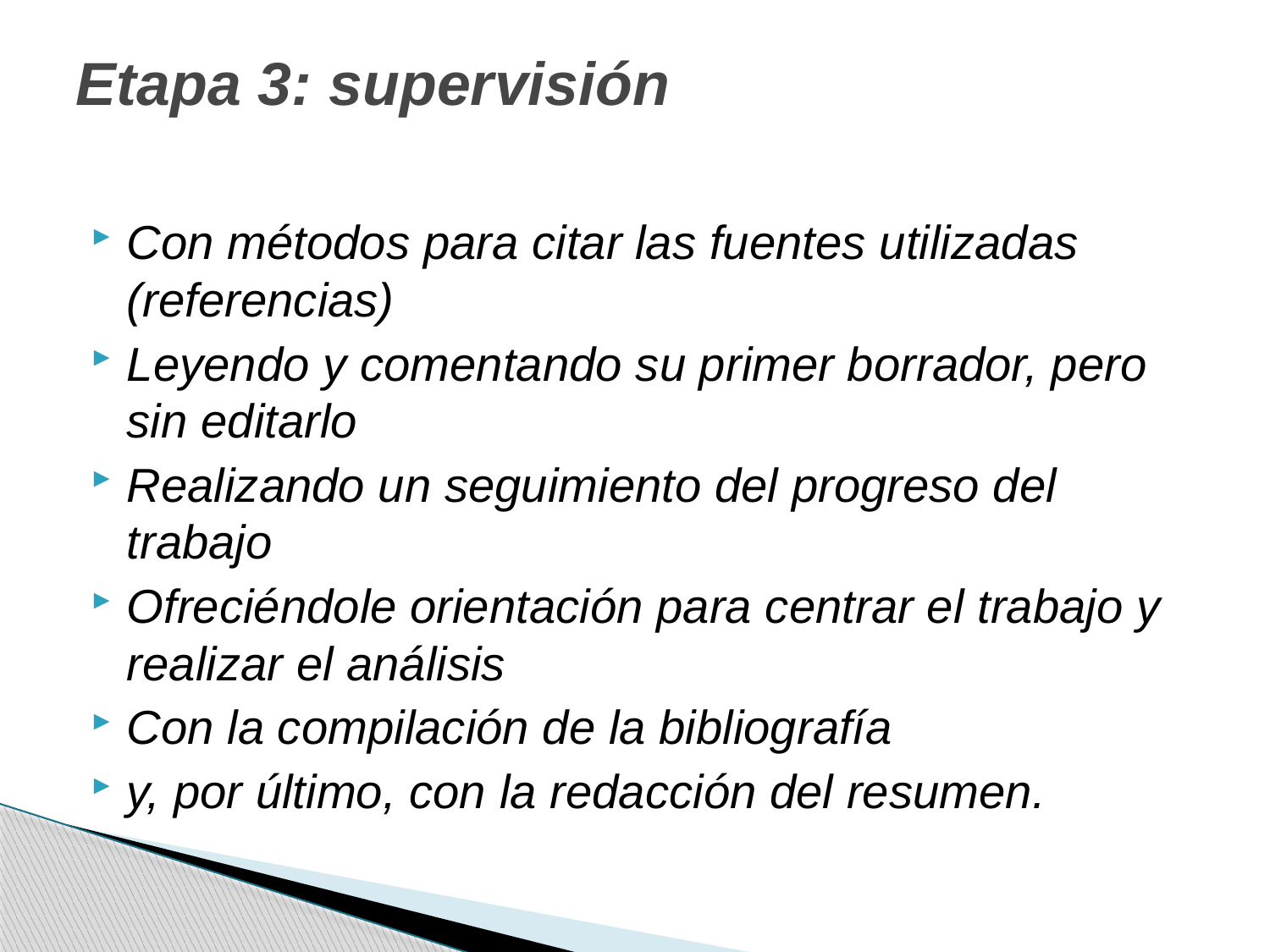

# Etapa 3: supervisión
Con métodos para citar las fuentes utilizadas (referencias)
Leyendo y comentando su primer borrador, pero sin editarlo
Realizando un seguimiento del progreso del trabajo
Ofreciéndole orientación para centrar el trabajo y realizar el análisis
Con la compilación de la bibliografía
y, por último, con la redacción del resumen.